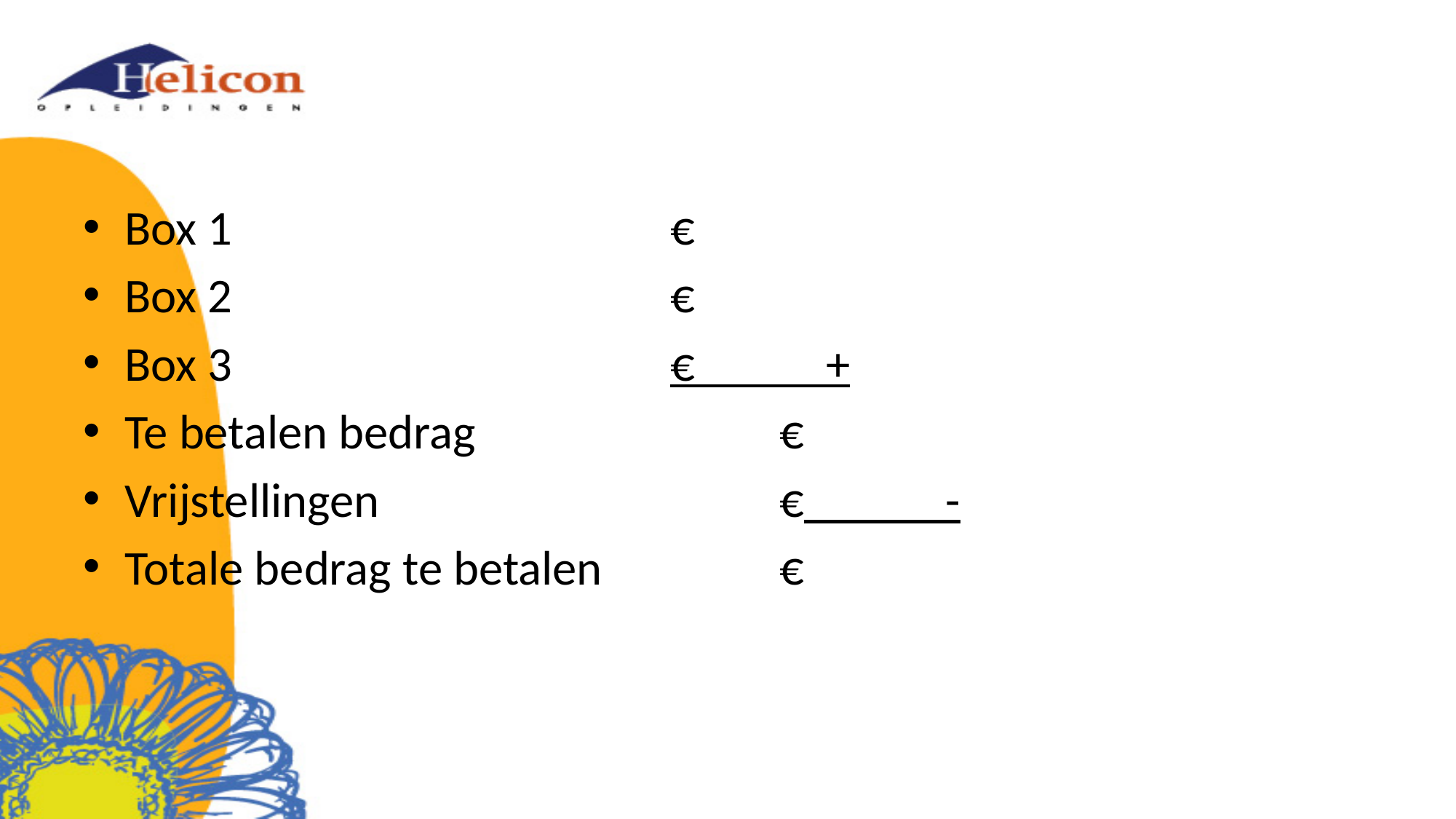

#
Box 1					€
Box 2					€
Box 3					€            +
Te betalen bedrag			€
Vrijstellingen				€             -
Totale bedrag te betalen		€